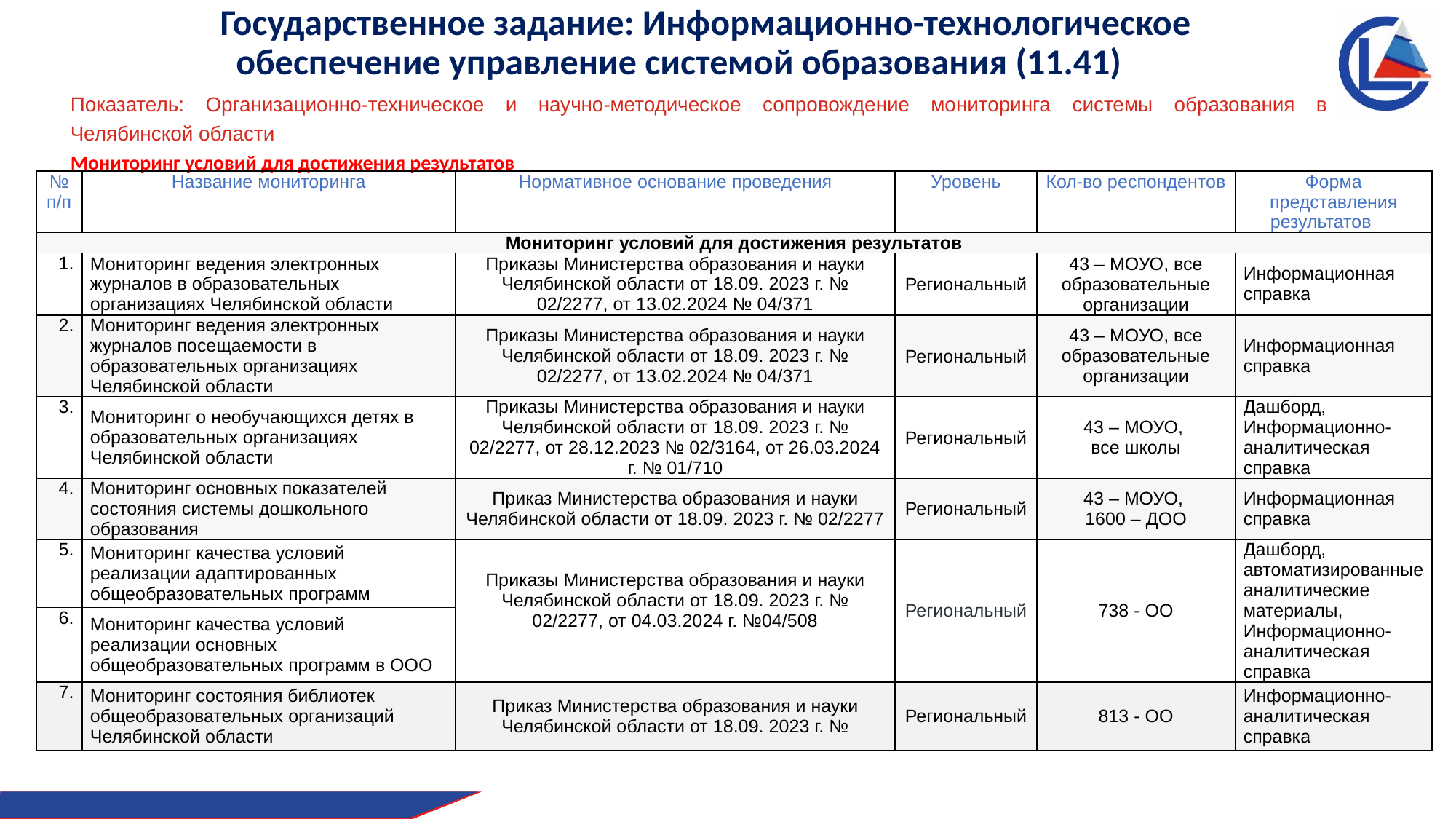

# Государственное задание: Информационно-технологическое обеспечение управление системой образования (11.41)
Показатель: Организационно-техническое и научно-методическое сопровождение мониторинга системы образования в Челябинской области
Мониторинг условий для достижения результатов
| № п/п | Название мониторинга | Нормативное основание проведения | Уровень | Кол-во респондентов | Форма представления результатов |
| --- | --- | --- | --- | --- | --- |
| Мониторинг условий для достижения результатов |  |  |  |  |  |
| 1. | Мониторинг ведения электронных журналов в образовательных организациях Челябинской области | Приказы Министерства образования и науки Челябинской области от 18.09. 2023 г. № 02/2277, от 13.02.2024 № 04/371 | Региональный | 43 – МОУО, все образовательные организации | Информационная справка |
| 2. | Мониторинг ведения электронных журналов посещаемости в образовательных организациях Челябинской области | Приказы Министерства образования и науки Челябинской области от 18.09. 2023 г. № 02/2277, от 13.02.2024 № 04/371 | Региональный | 43 – МОУО, все образовательные организации | Информационная справка |
| 3. | Мониторинг о необучающихся детях в образовательных организациях Челябинской области | Приказы Министерства образования и науки Челябинской области от 18.09. 2023 г. № 02/2277, от 28.12.2023 № 02/3164, от 26.03.2024 г. № 01/710 | Региональный | 43 – МОУО, все школы | Дашборд, Информационно-аналитическая справка |
| 4. | Мониторинг основных показателей состояния системы дошкольного образования | Приказ Министерства образования и науки Челябинской области от 18.09. 2023 г. № 02/2277 | Региональный | 43 – МОУО, 1600 – ДОО | Информационная справка |
| 5. | Мониторинг качества условий реализации адаптированных общеобразовательных программ | Приказы Министерства образования и науки Челябинской области от 18.09. 2023 г. № 02/2277, от 04.03.2024 г. №04/508 | Региональный | 738 - ОО | Дашборд, автоматизированные аналитические материалы, Информационно-аналитическая справка |
| 6. | Мониторинг качества условий реализации основных общеобразовательных программ в ООО |  |  |  |  |
| 7. | Мониторинг состояния библиотек общеобразовательных организаций Челябинской области | Приказ Министерства образования и науки Челябинской области от 18.09. 2023 г. № | Региональный | 813 - ОО | Информационно-аналитическая справка |